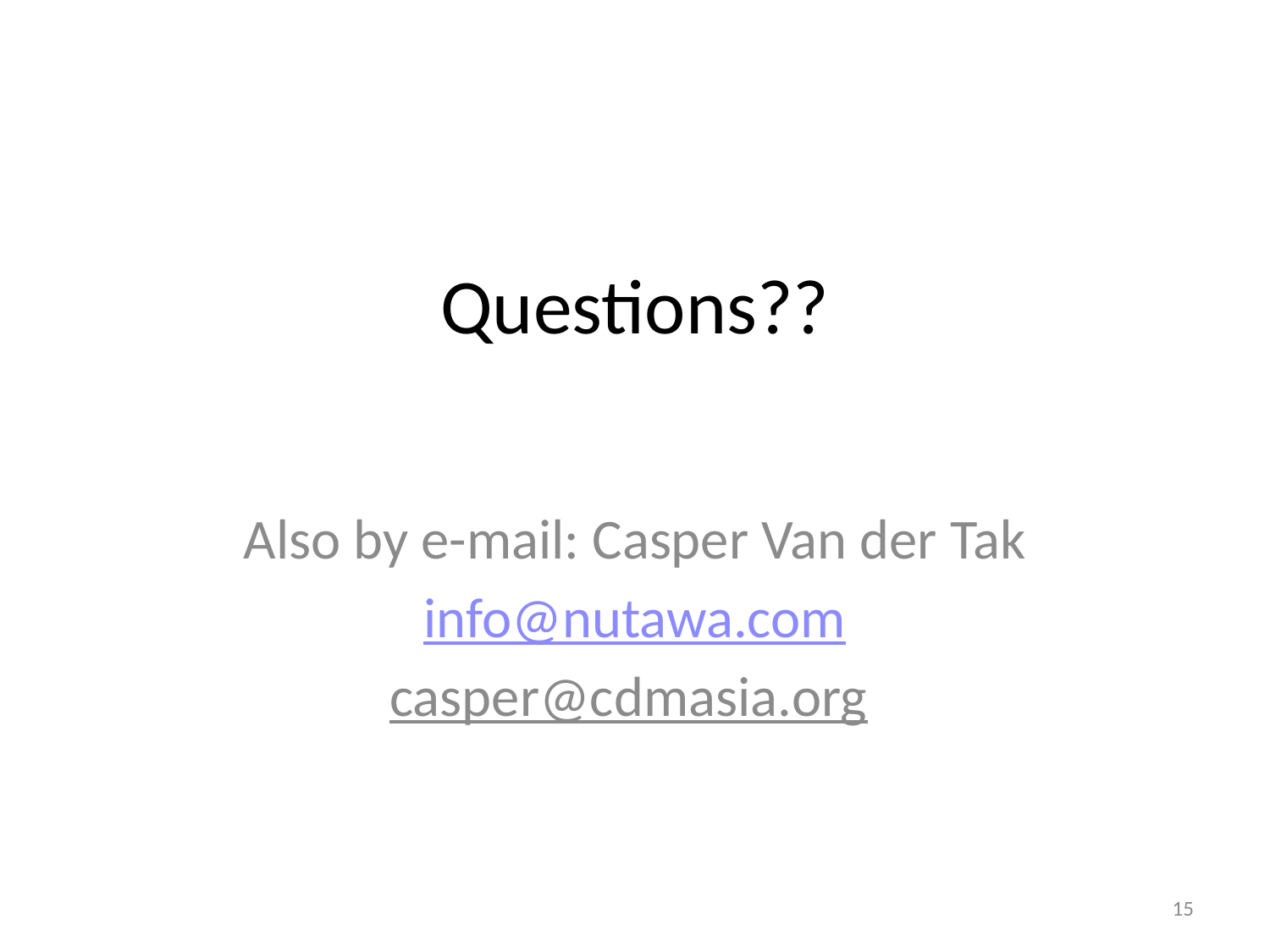

# Questions??
Also by e-mail: Casper Van der Tak
info@nutawa.com
casper@cdmasia.org
15